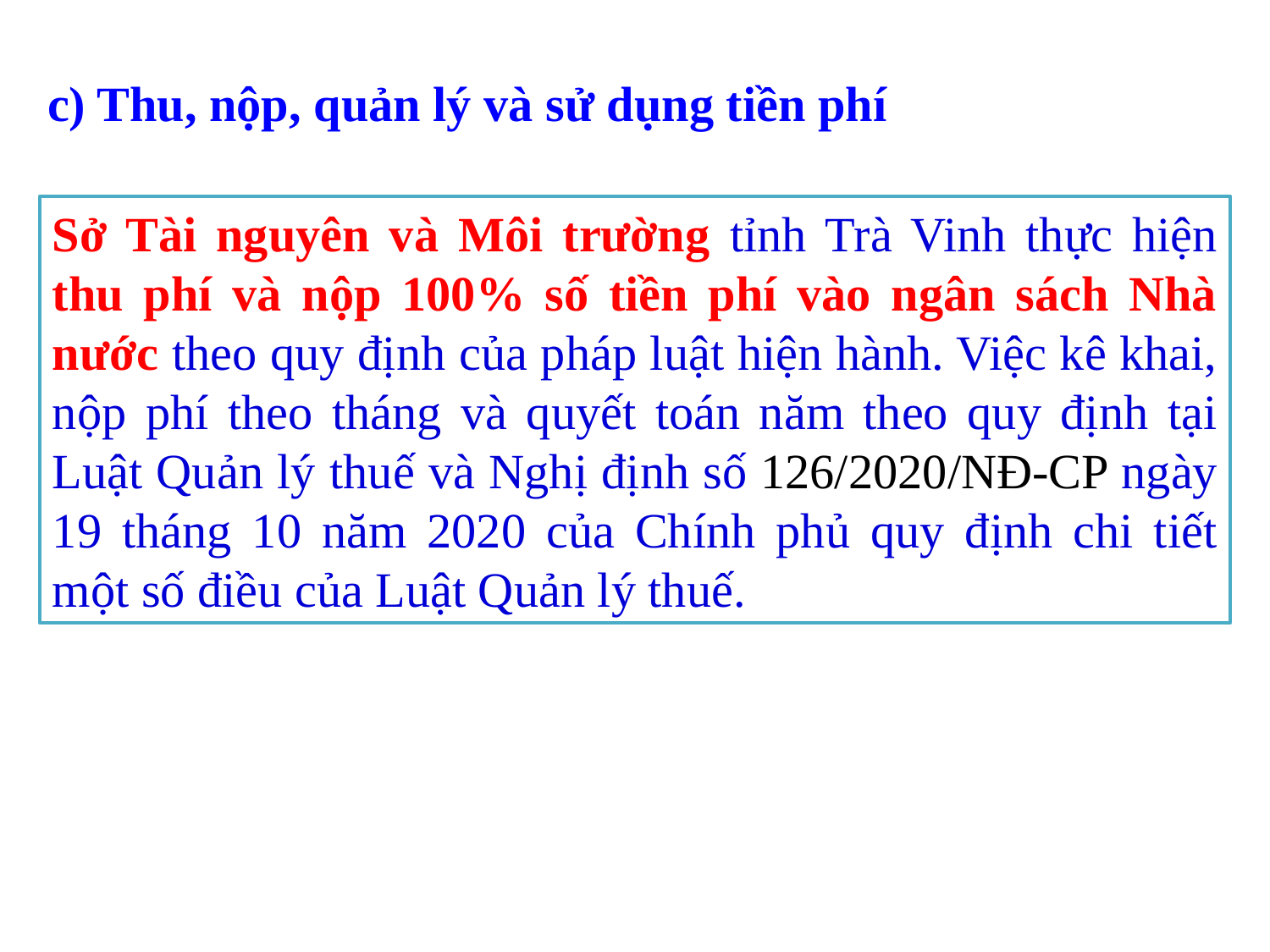

c) Thu, nộp, quản lý và sử dụng tiền phí
Sở Tài nguyên và Môi trường tỉnh Trà Vinh thực hiện thu phí và nộp 100% số tiền phí vào ngân sách Nhà nước theo quy định của pháp luật hiện hành. Việc kê khai, nộp phí theo tháng và quyết toán năm theo quy định tại Luật Quản lý thuế và Nghị định số 126/2020/NĐ-CP ngày 19 tháng 10 năm 2020 của Chính phủ quy định chi tiết một số điều của Luật Quản lý thuế.